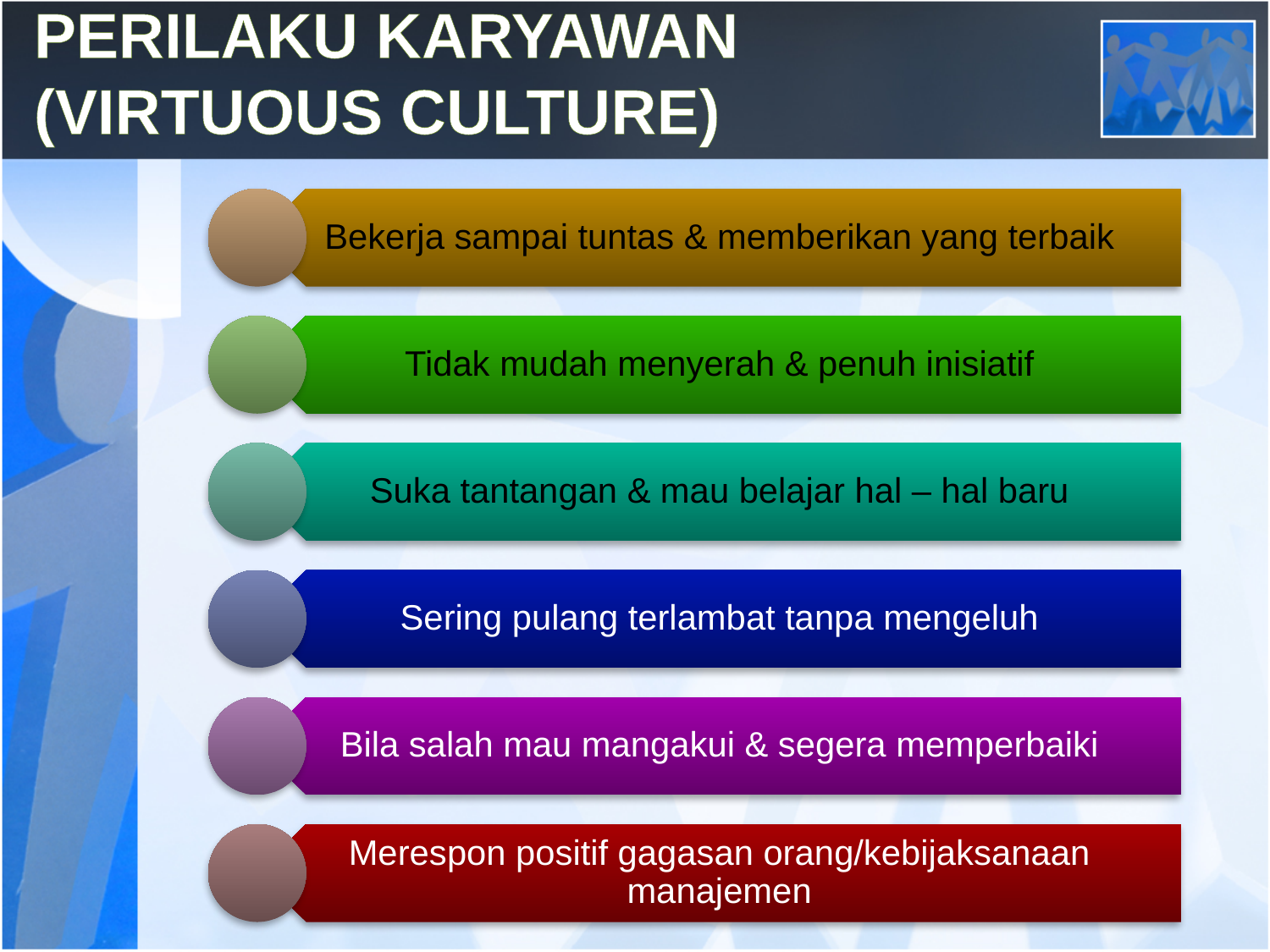

# PERILAKU karyawan (virtuous culture)
Bekerja sampai tuntas & memberikan yang terbaik
Tidak mudah menyerah & penuh inisiatif
Suka tantangan & mau belajar hal – hal baru
Sering pulang terlambat tanpa mengeluh
Bila salah mau mangakui & segera memperbaiki
Merespon positif gagasan orang/kebijaksanaan manajemen